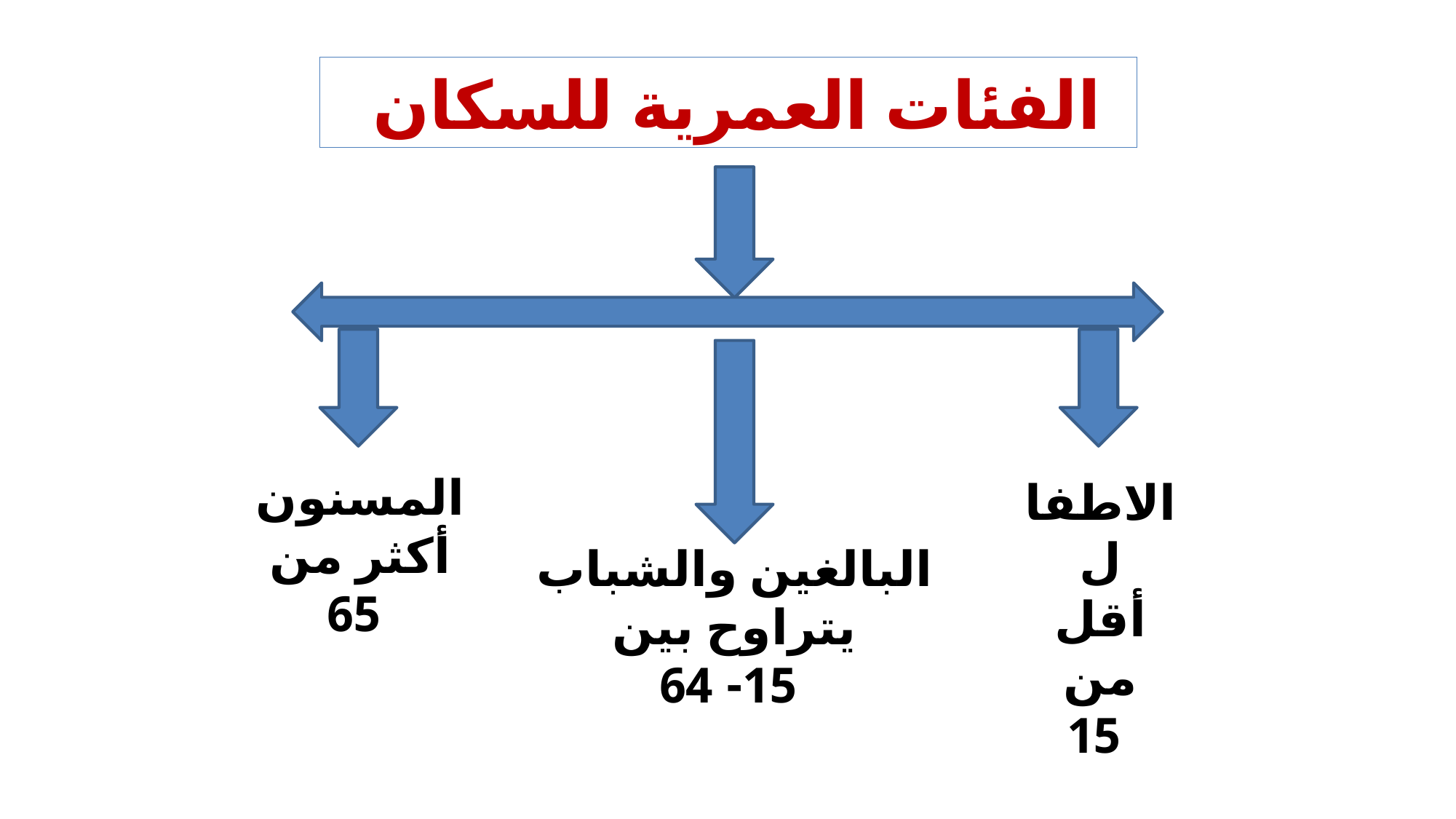

الفئات العمرية للسكان

المسنون
أكثر من
65
الاطفال
أقل من
 15

البالغين والشباب
يتراوح بين
 15- 64